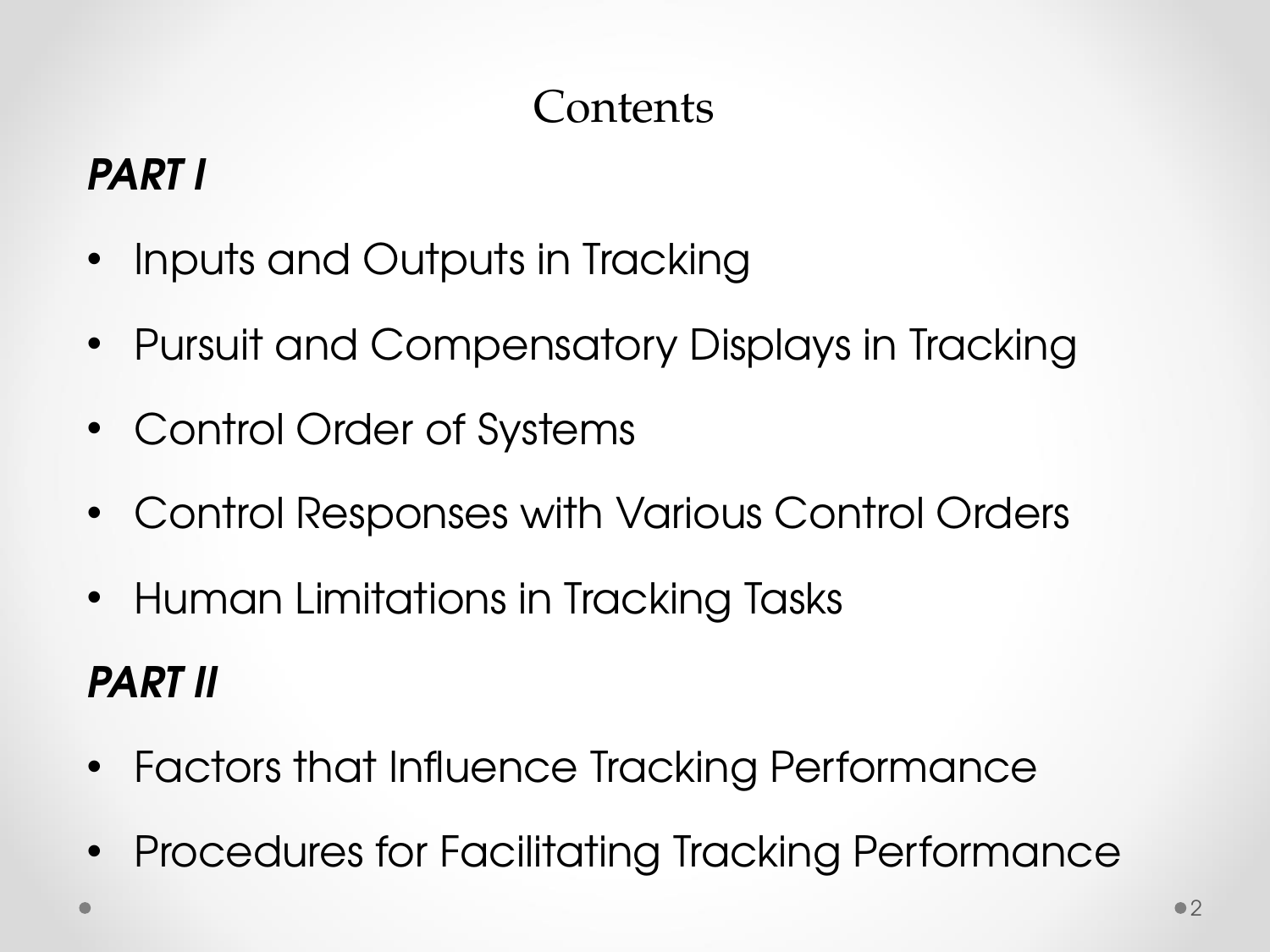

# Contents

PART I
Inputs and Outputs in Tracking
Pursuit and Compensatory Displays in Tracking
Control Order of Systems
Control Responses with Various Control Orders
Human Limitations in Tracking Tasks
PART II
Factors that Influence Tracking Performance
Procedures for Facilitating Tracking Performance
2